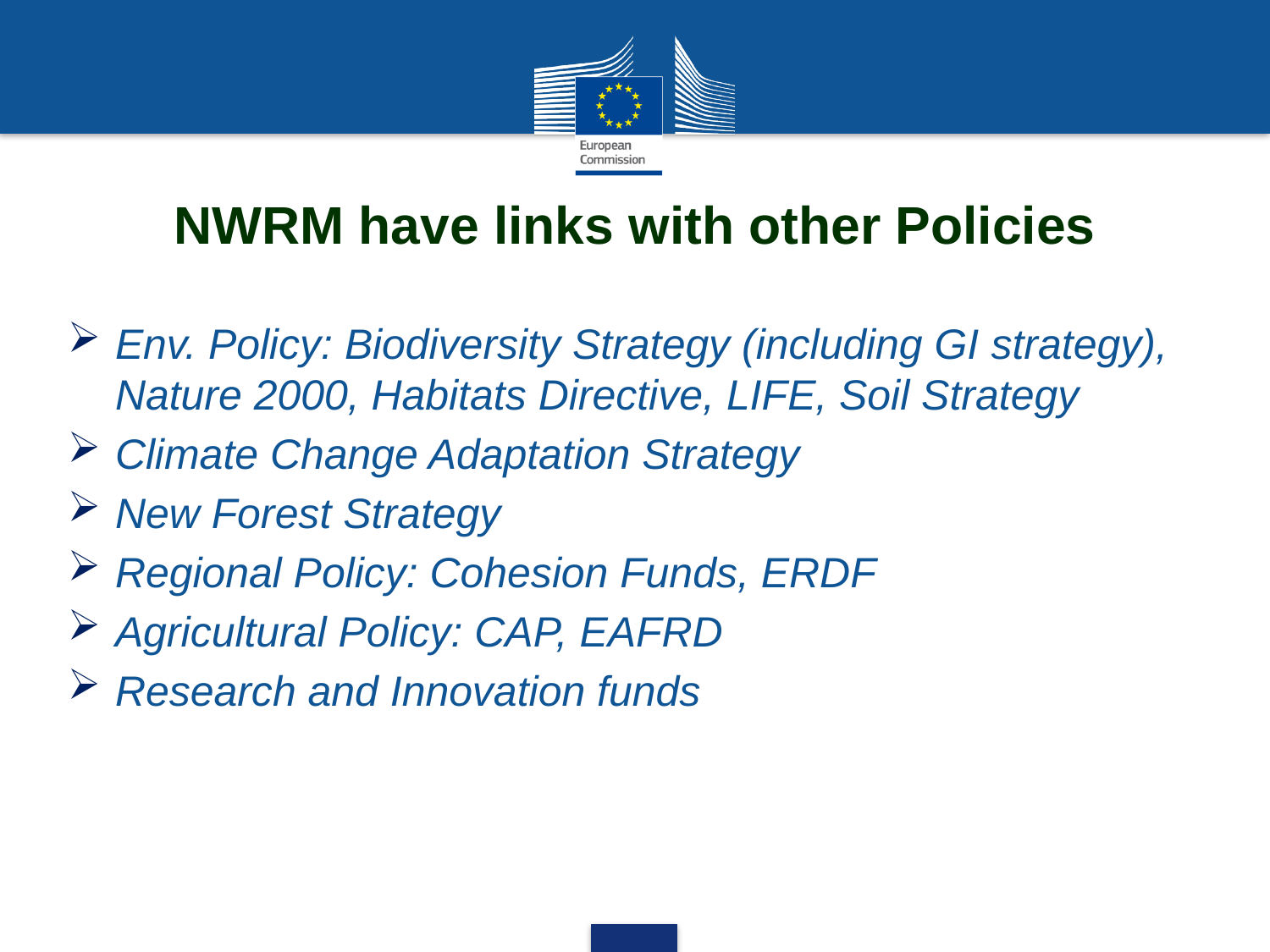

# NWRM have links with other Policies
Env. Policy: Biodiversity Strategy (including GI strategy), Nature 2000, Habitats Directive, LIFE, Soil Strategy
Climate Change Adaptation Strategy
New Forest Strategy
Regional Policy: Cohesion Funds, ERDF
Agricultural Policy: CAP, EAFRD
Research and Innovation funds